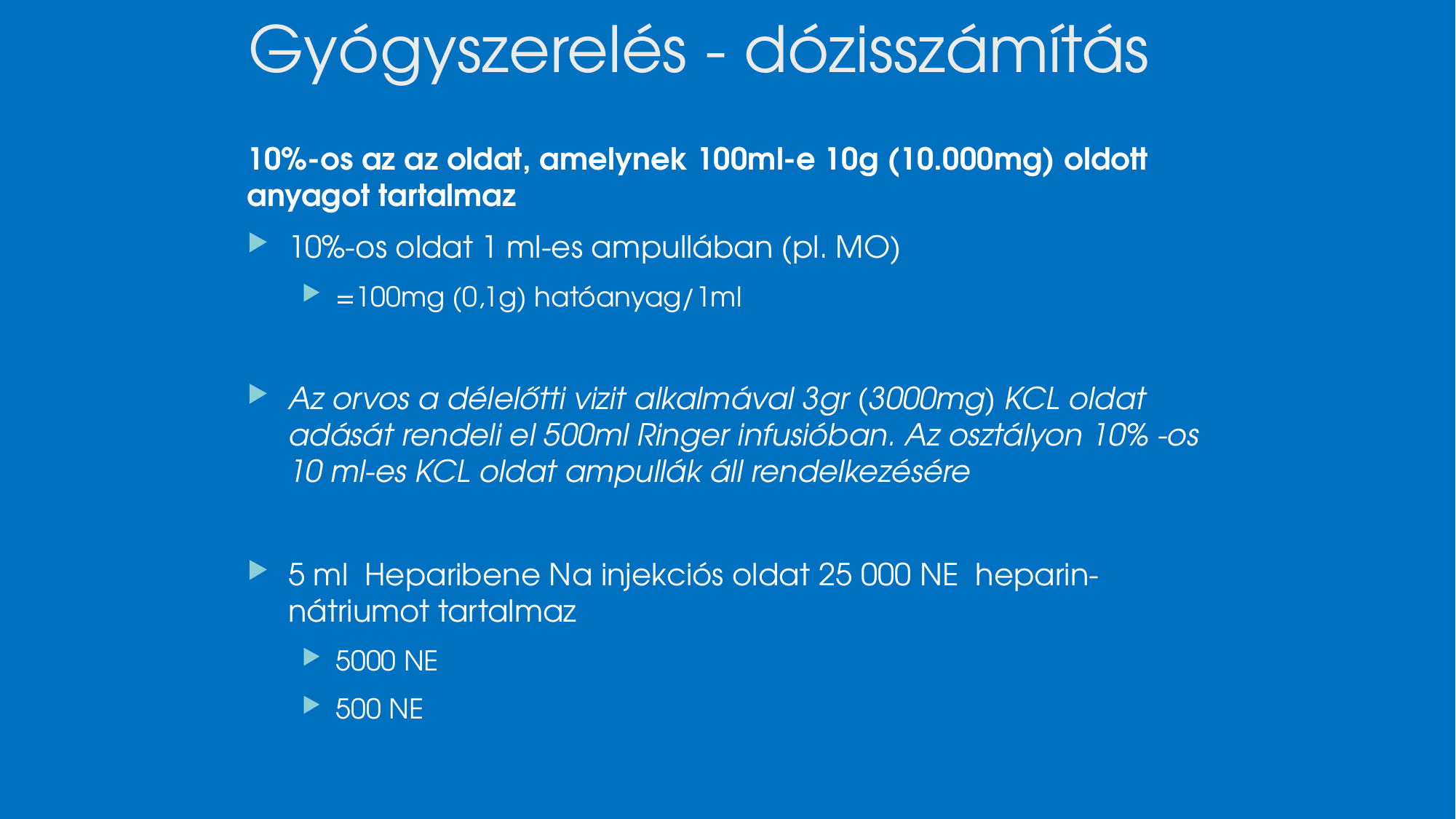

# Gyógyszerelés - dózisszámítás
10%-os az az oldat, amelynek 100ml-e 10g (10.000mg) oldott anyagot tartalmaz
10%-os oldat 1 ml-es ampullában (pl. MO)
=100mg (0,1g) hatóanyag/1ml

Az orvos a délelőtti vizit alkalmával 3gr (3000mg) KCL oldat adását rendeli el 500ml Ringer infusióban. Az osztályon 10% -os 10 ml-es KCL oldat ampullák áll rendelkezésére

5 ml  Heparibene Na injekciós oldat 25 000 NE  heparin-nátriumot tartalmaz
5000 NE
500 NE